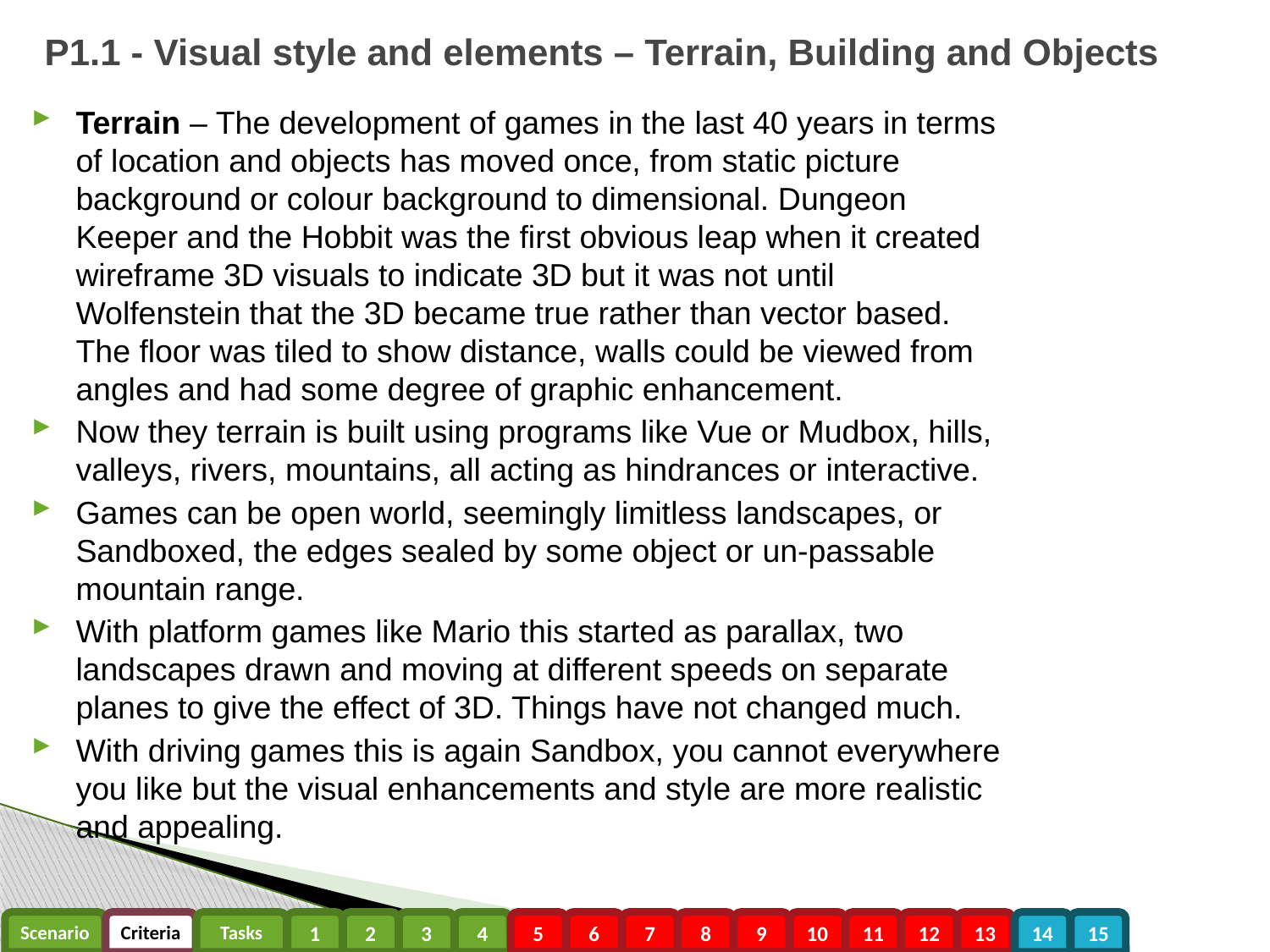

# P1.1 - Visual style and elements – Terrain, Building and Objects
Terrain – The development of games in the last 40 years in terms of location and objects has moved once, from static picture background or colour background to dimensional. Dungeon Keeper and the Hobbit was the first obvious leap when it created wireframe 3D visuals to indicate 3D but it was not until Wolfenstein that the 3D became true rather than vector based. The floor was tiled to show distance, walls could be viewed from angles and had some degree of graphic enhancement.
Now they terrain is built using programs like Vue or Mudbox, hills, valleys, rivers, mountains, all acting as hindrances or interactive.
Games can be open world, seemingly limitless landscapes, or Sandboxed, the edges sealed by some object or un-passable mountain range.
With platform games like Mario this started as parallax, two landscapes drawn and moving at different speeds on separate planes to give the effect of 3D. Things have not changed much.
With driving games this is again Sandbox, you cannot everywhere you like but the visual enhancements and style are more realistic and appealing.